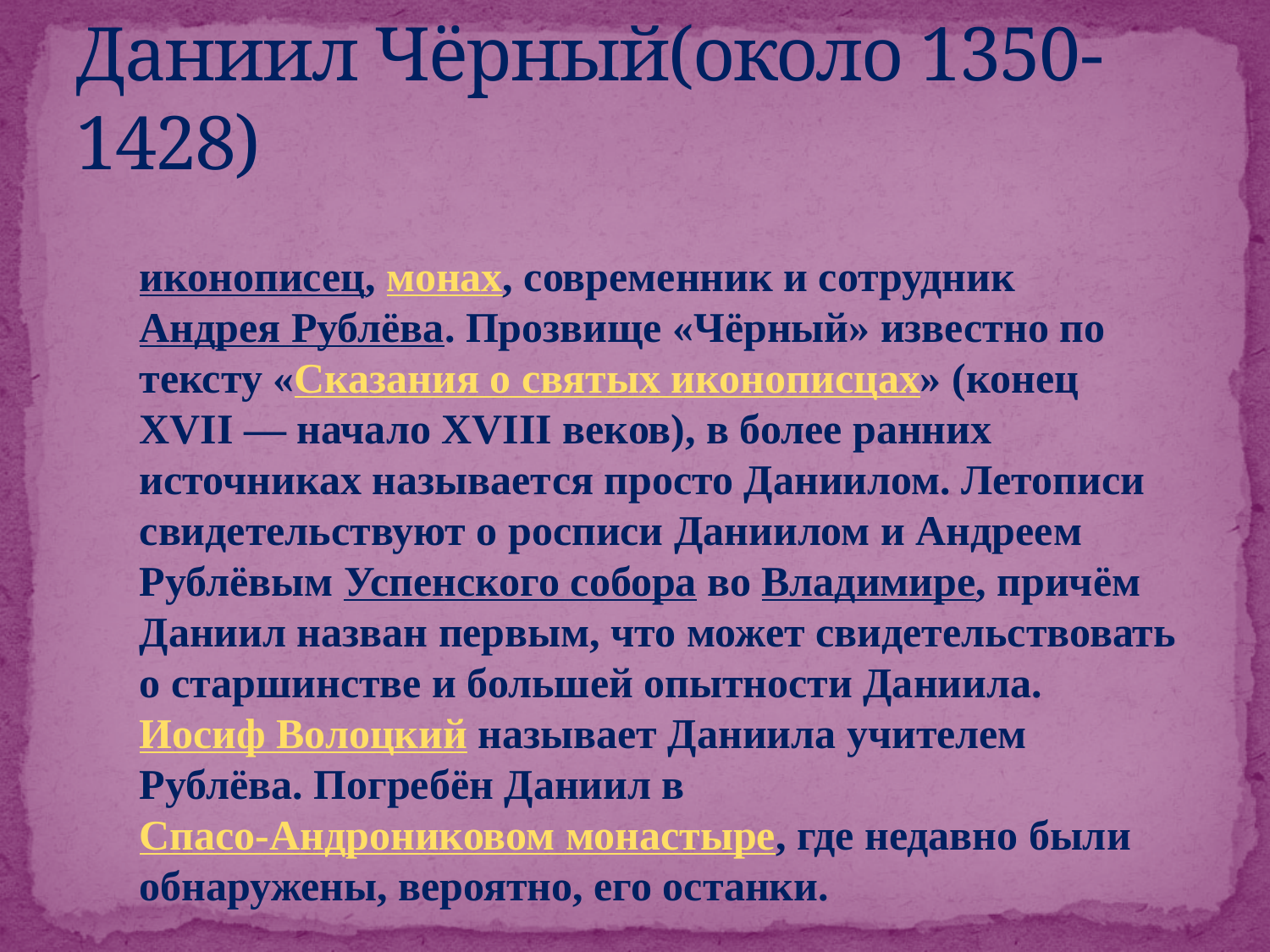

# Даниил Чёрный(около 1350- 1428)
иконописец, монах, современник и сотрудник Андрея Рублёва. Прозвище «Чёрный» известно по тексту «Сказания о святых иконописцах» (конец XVII — начало XVIII веков), в более ранних источниках называется просто Даниилом. Летописи свидетельствуют о росписи Даниилом и Андреем Рублёвым Успенского собора во Владимире, причём Даниил назван первым, что может свидетельствовать о старшинстве и большей опытности Даниила. Иосиф Волоцкий называет Даниила учителем Рублёва. Погребён Даниил в Спасо-Андрониковом монастыре, где недавно были обнаружены, вероятно, его останки.